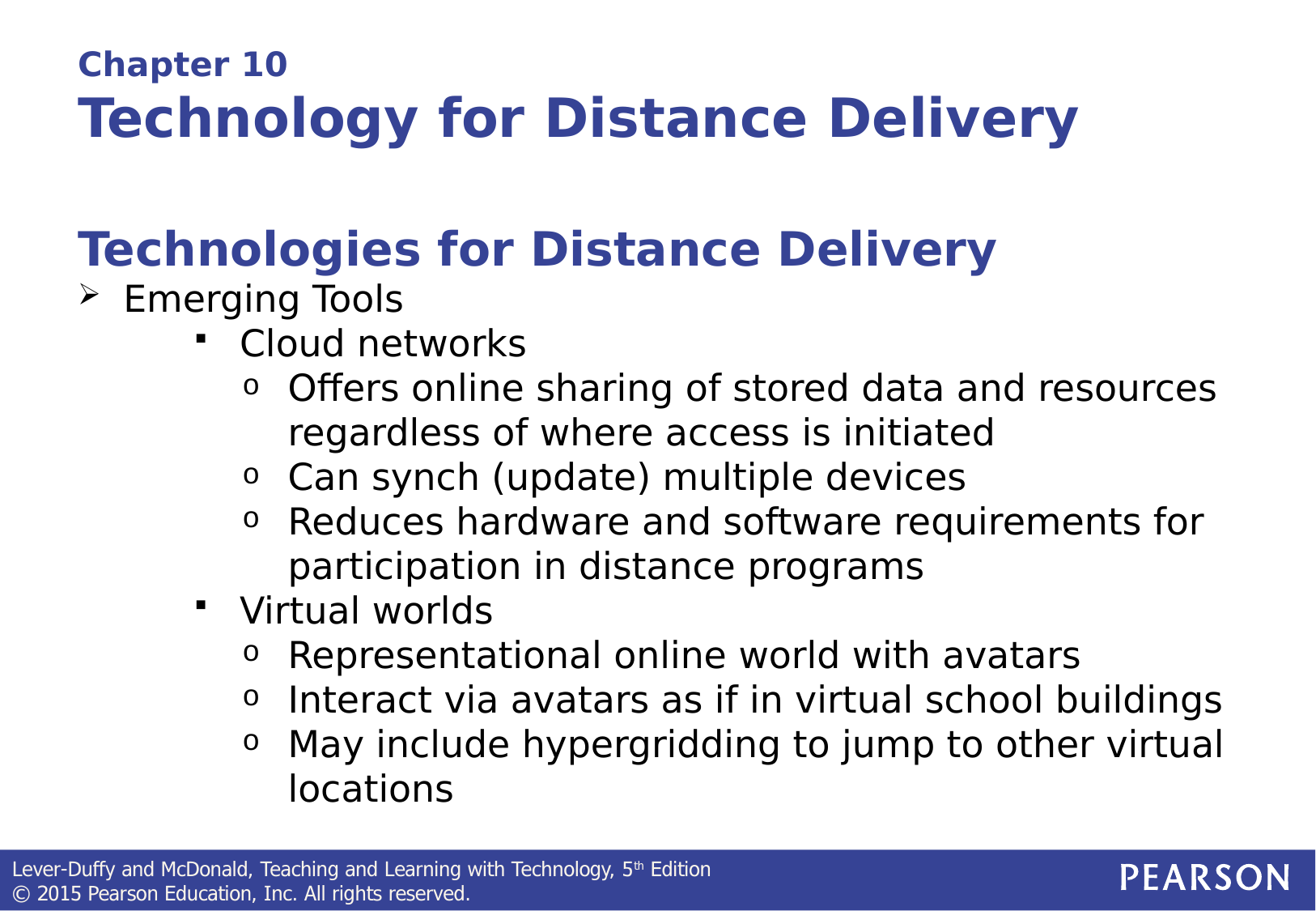

# Chapter 10 Technology for Distance Delivery
Technologies for Distance Delivery
Emerging Tools
Cloud networks
Offers online sharing of stored data and resources regardless of where access is initiated
Can synch (update) multiple devices
Reduces hardware and software requirements for participation in distance programs
Virtual worlds
Representational online world with avatars
Interact via avatars as if in virtual school buildings
May include hypergridding to jump to other virtual locations